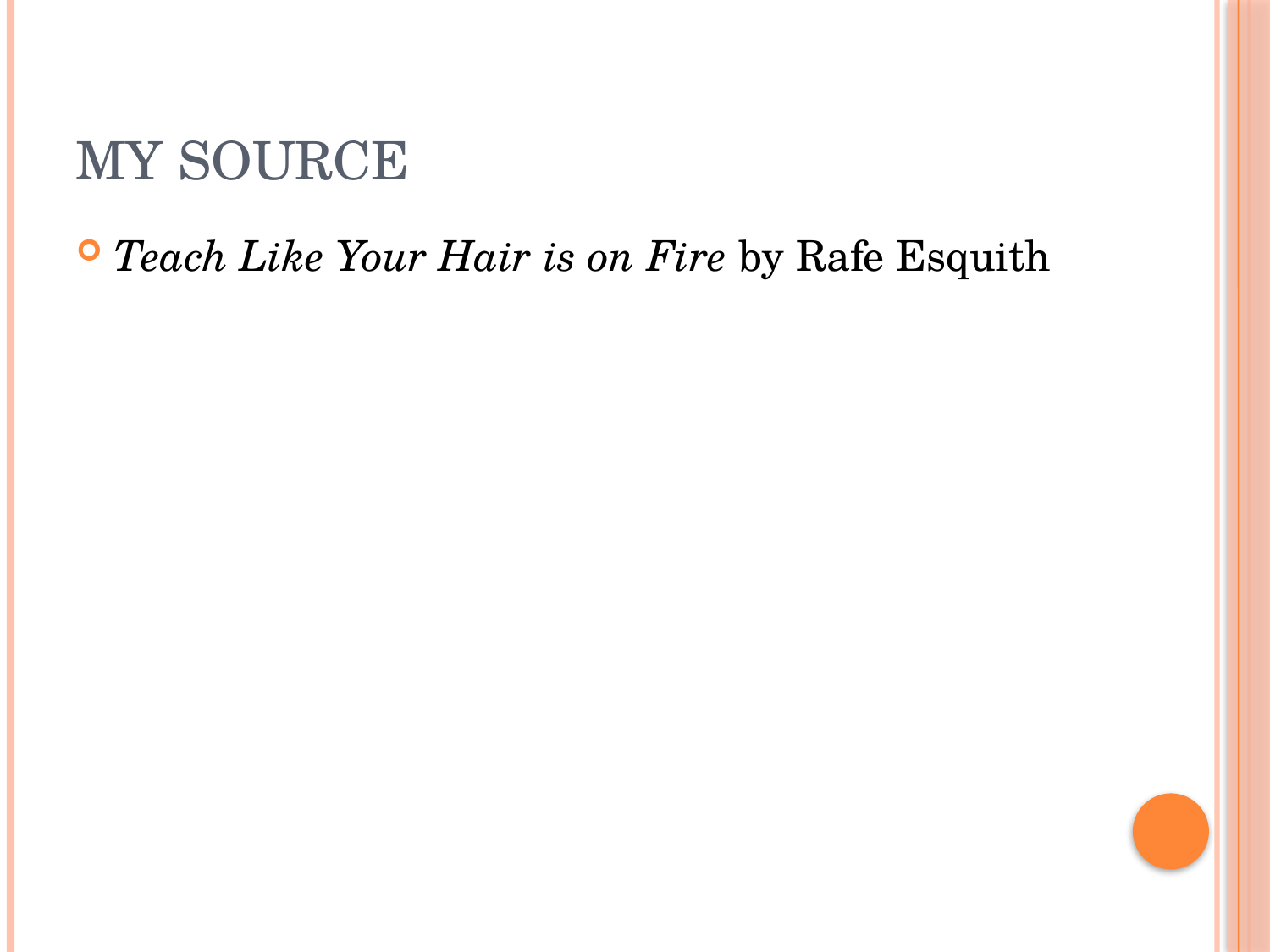

# My Source
Teach Like Your Hair is on Fire by Rafe Esquith